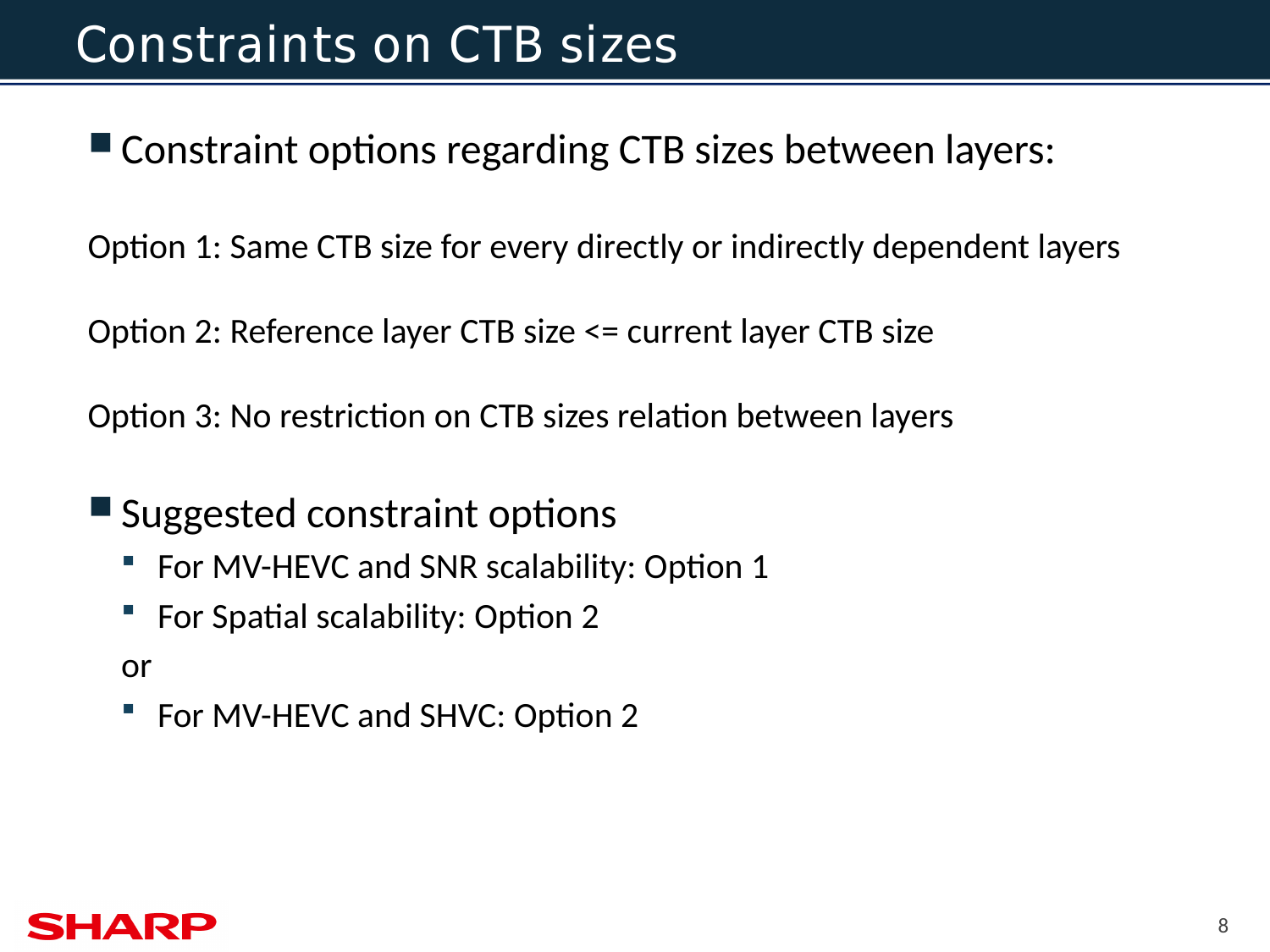

# Constraints on CTB sizes
Constraint options regarding CTB sizes between layers:

Option 1: Same CTB size for every directly or indirectly dependent layers

Option 2: Reference layer CTB size <= current layer CTB size

Option 3: No restriction on CTB sizes relation between layers

Suggested constraint options
For MV-HEVC and SNR scalability: Option 1
For Spatial scalability: Option 2
or
For MV-HEVC and SHVC: Option 2

8